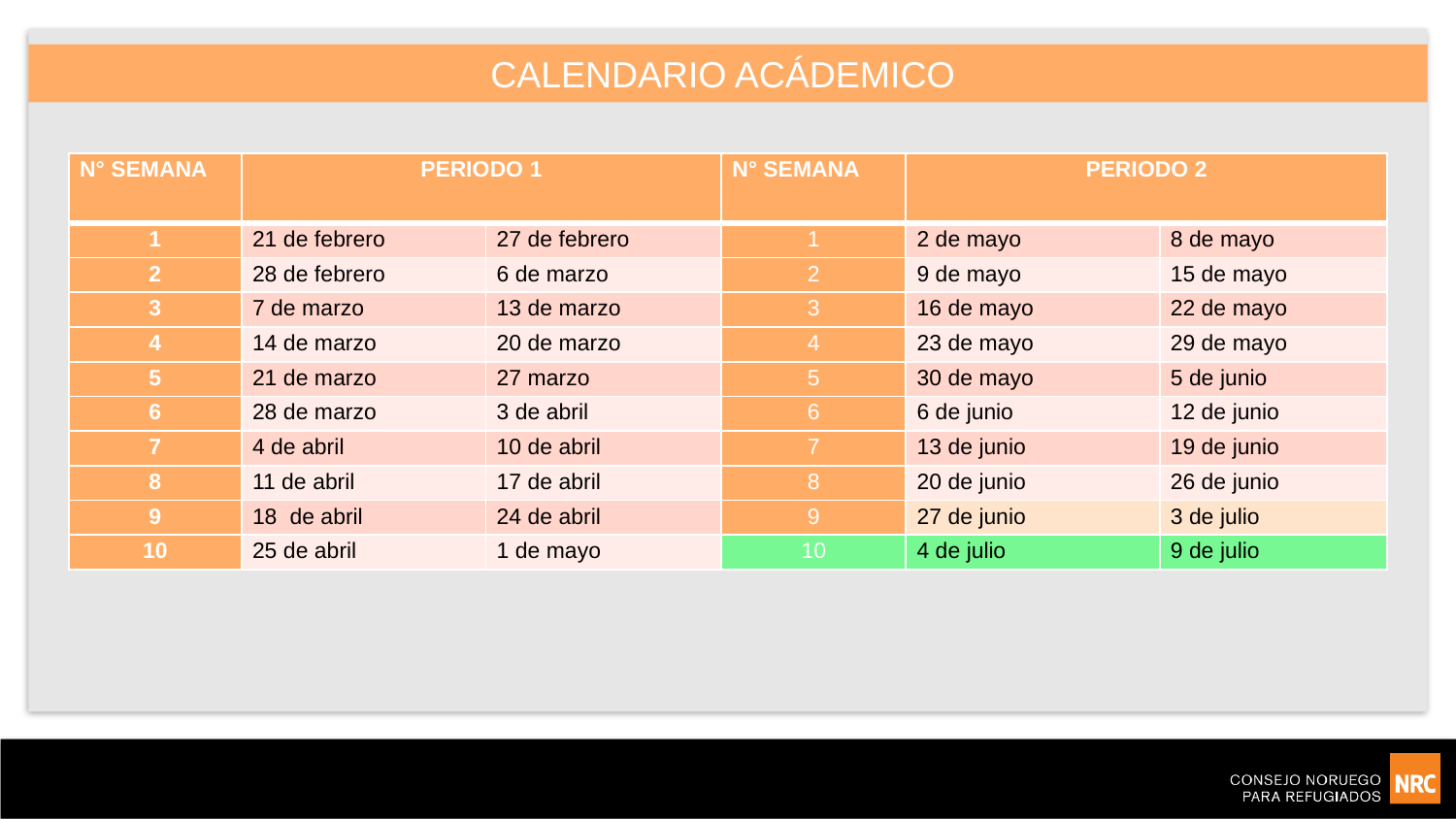

CALENDARIO ACÁDEMICO
| N° SEMANA | PERIODO 1 |  | N° SEMANA | PERIODO 2 |  |
| --- | --- | --- | --- | --- | --- |
| 1 | 21 de febrero | 27 de febrero | 1 | 2 de mayo | 8 de mayo |
| 2 | 28 de febrero | 6 de marzo | 2 | 9 de mayo | 15 de mayo |
| 3 | 7 de marzo | 13 de marzo | 3 | 16 de mayo | 22 de mayo |
| 4 | 14 de marzo | 20 de marzo | 4 | 23 de mayo | 29 de mayo |
| 5 | 21 de marzo | 27 marzo | 5 | 30 de mayo | 5 de junio |
| 6 | 28 de marzo | 3 de abril | 6 | 6 de junio | 12 de junio |
| 7 | 4 de abril | 10 de abril | 7 | 13 de junio | 19 de junio |
| 8 | 11 de abril | 17 de abril | 8 | 20 de junio | 26 de junio |
| 9 | 18 de abril | 24 de abril | 9 | 27 de junio | 3 de julio |
| 10 | 25 de abril | 1 de mayo | 10 | 4 de julio | 9 de julio |